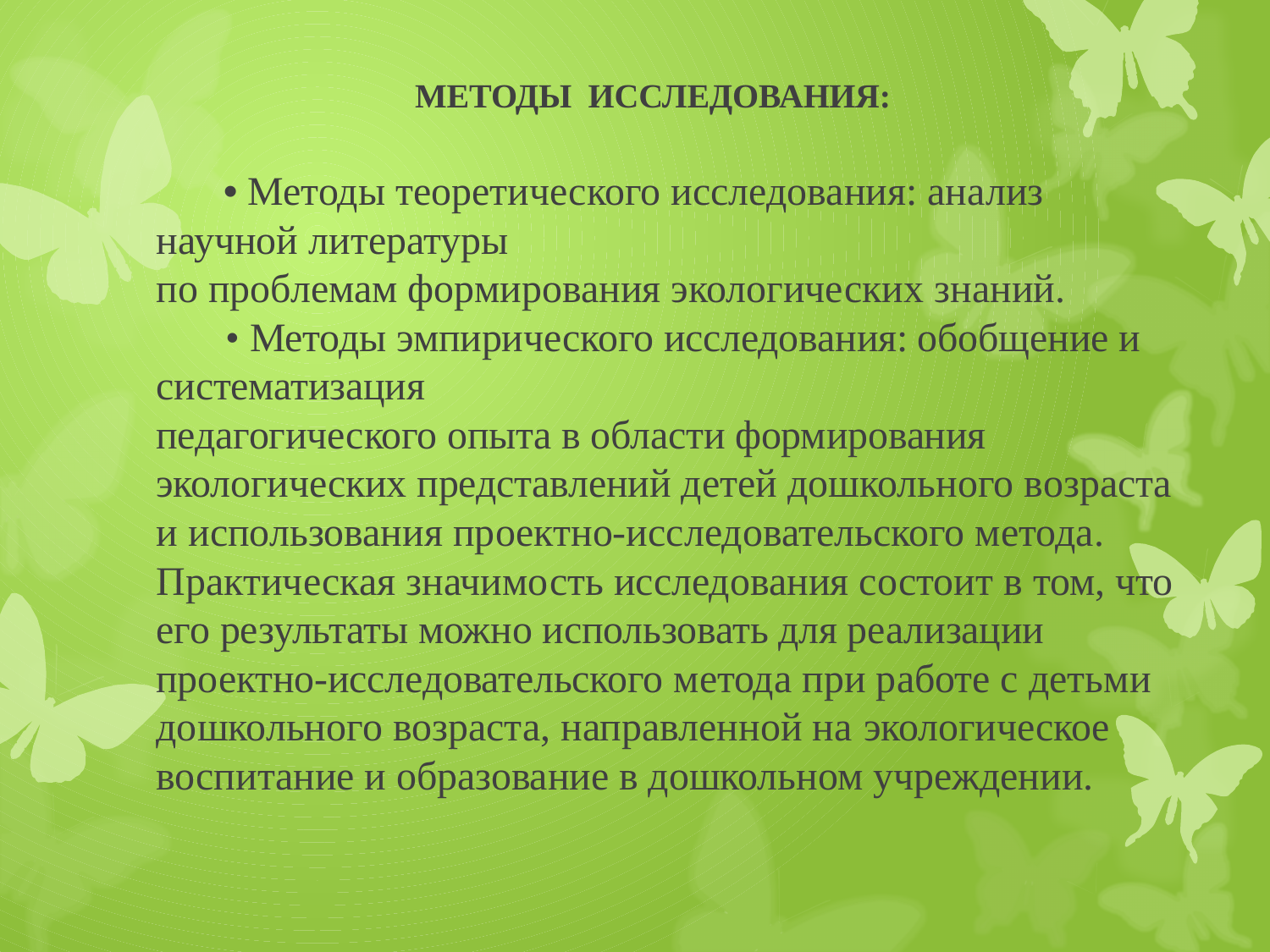

# МЕТОДЫ  ИССЛЕДОВАНИЯ: • Методы теоретического исследования: анализ научной литературы по проблемам формирования экологических знаний. • Методы эмпирического исследования: обобщение и систематизация педагогического опыта в области формирования экологических представлений детей дошкольного возраста и использования проектно-исследовательского метода. Практическая значимость исследования состоит в том, что его результаты можно использовать для реализации проектно-исследовательского метода при работе с детьми дошкольного возраста, направленной на экологическое воспитание и образование в дошкольном учреждении.